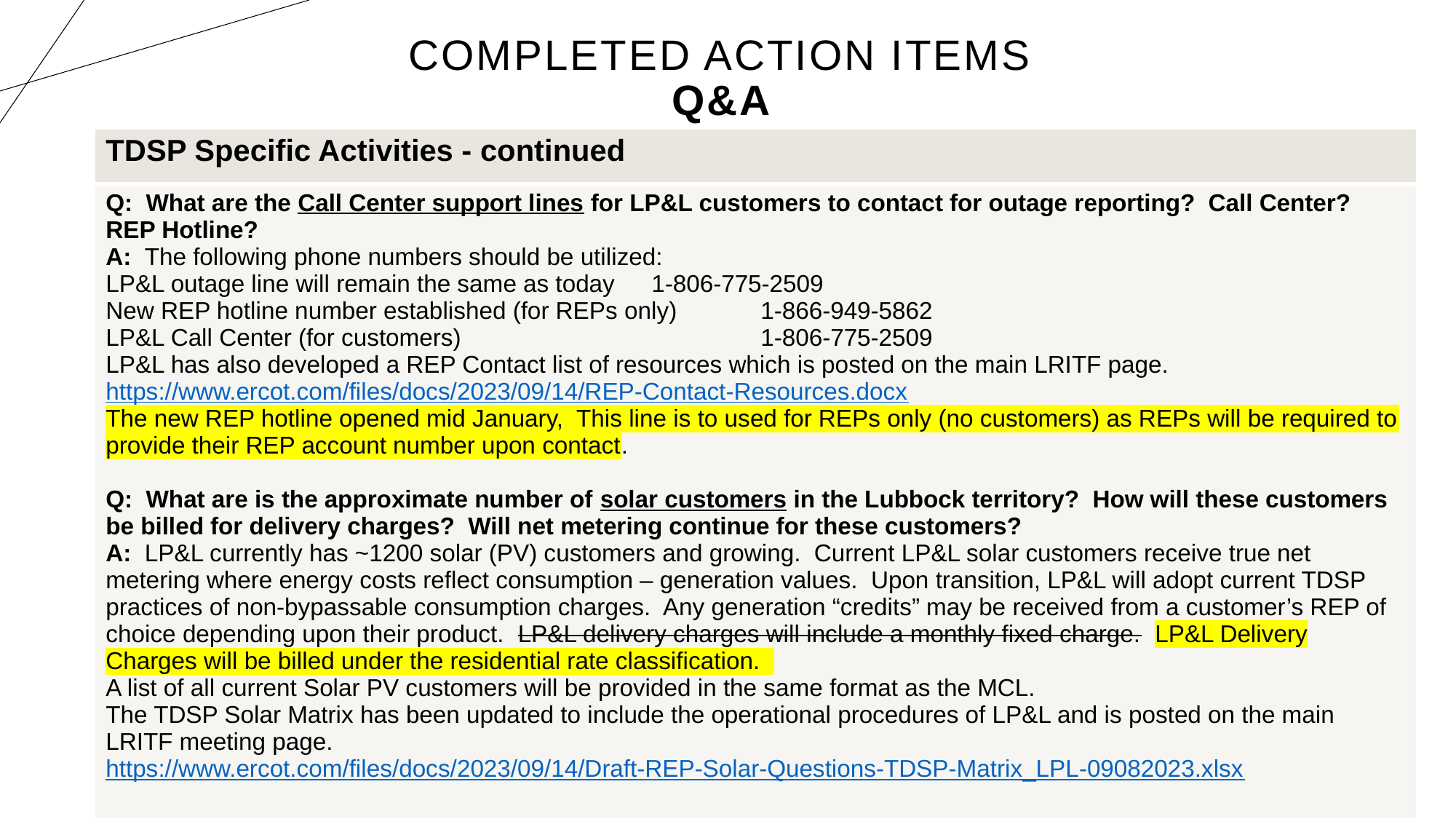

# Completed Action Items Q&A
| TDSP Specific Activities - continued |
| --- |
| Q: What are the Call Center support lines for LP&L customers to contact for outage reporting? Call Center? REP Hotline? A: The following phone numbers should be utilized: LP&L outage line will remain the same as today 1-806-775-2509 New REP hotline number established (for REPs only) 1-866-949-5862 LP&L Call Center (for customers) 1-806-775-2509 LP&L has also developed a REP Contact list of resources which is posted on the main LRITF page. https://www.ercot.com/files/docs/2023/09/14/REP-Contact-Resources.docx The new REP hotline opened mid January, This line is to used for REPs only (no customers) as REPs will be required to provide their REP account number upon contact. Q: What are is the approximate number of solar customers in the Lubbock territory? How will these customers be billed for delivery charges? Will net metering continue for these customers? A: LP&L currently has ~1200 solar (PV) customers and growing. Current LP&L solar customers receive true net metering where energy costs reflect consumption – generation values. Upon transition, LP&L will adopt current TDSP practices of non-bypassable consumption charges. Any generation “credits” may be received from a customer’s REP of choice depending upon their product. LP&L delivery charges will include a monthly fixed charge. LP&L Delivery Charges will be billed under the residential rate classification. A list of all current Solar PV customers will be provided in the same format as the MCL. The TDSP Solar Matrix has been updated to include the operational procedures of LP&L and is posted on the main LRITF meeting page. https://www.ercot.com/files/docs/2023/09/14/Draft-REP-Solar-Questions-TDSP-Matrix\_LPL-09082023.xlsx |